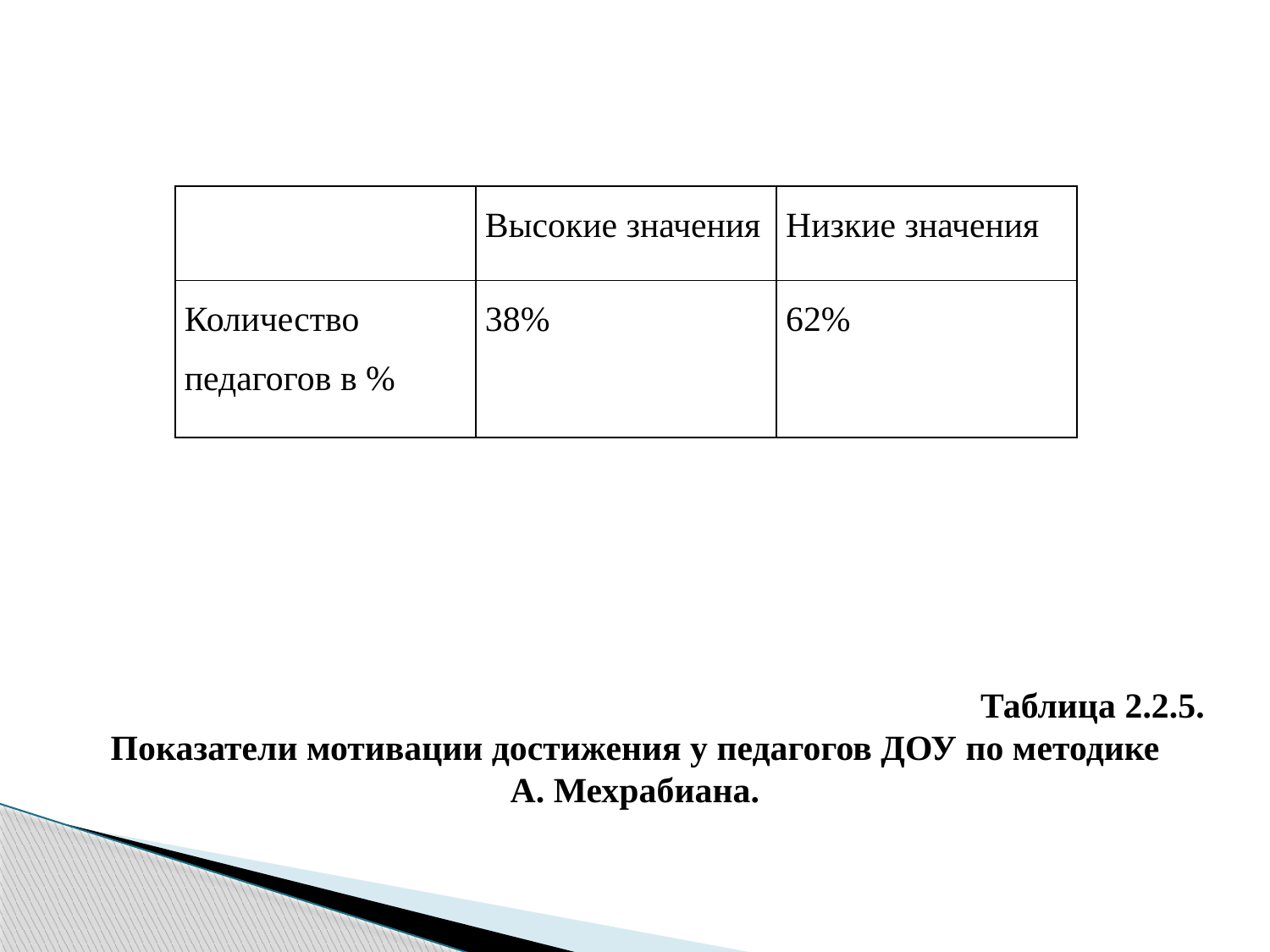

|  | Высокие значения | Низкие значения |
| --- | --- | --- |
| Количество педагогов в % | 38% | 62% |
                                                                                                        Таблица 2.2.5.
Показатели мотивации достижения у педагогов ДОУ по методике
А. Мехрабиана.